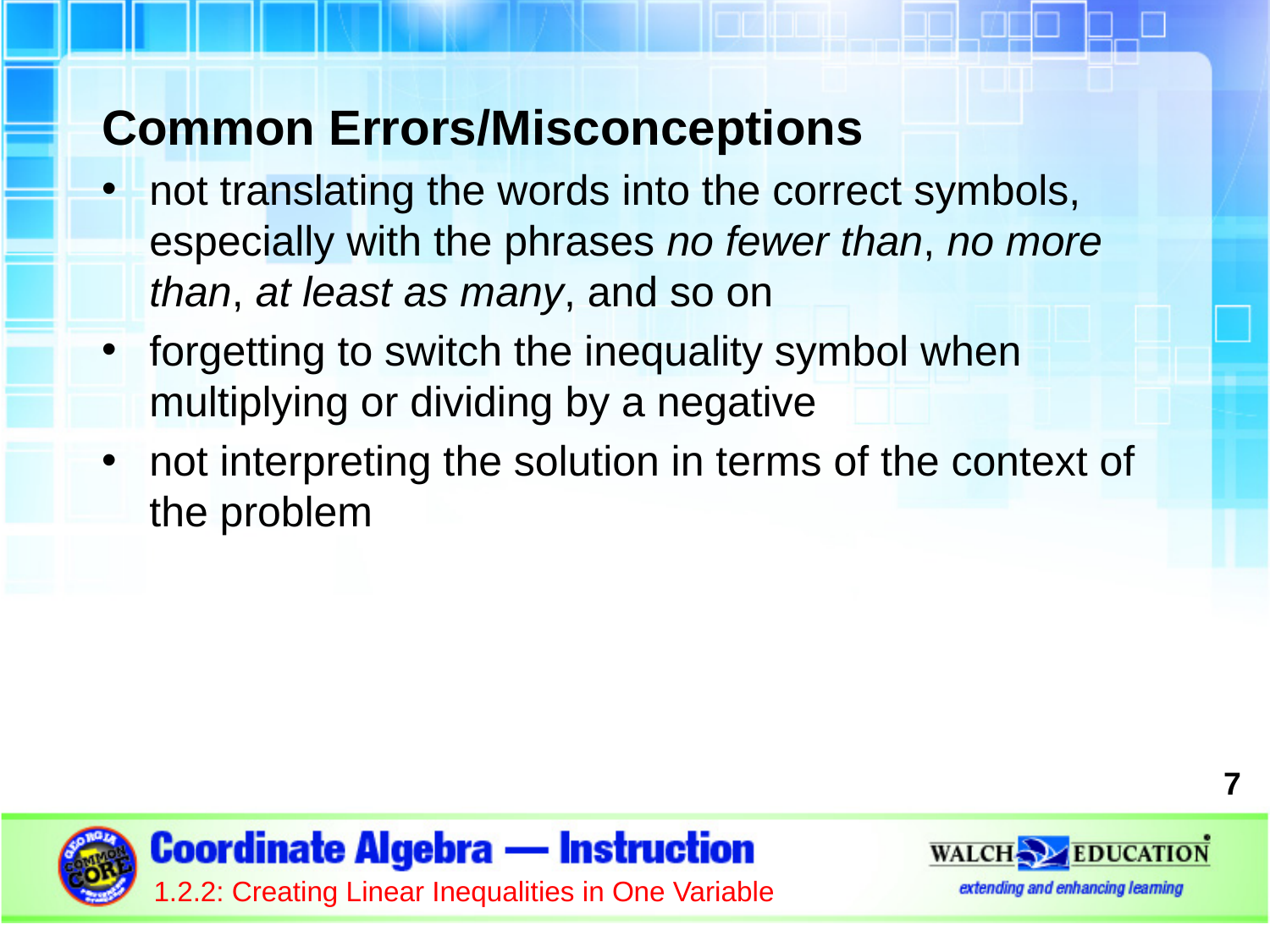

Common Errors/Misconceptions
not translating the words into the correct symbols, especially with the phrases no fewer than, no more than, at least as many, and so on
forgetting to switch the inequality symbol when multiplying or dividing by a negative
not interpreting the solution in terms of the context of the problem

7
1.2.2: Creating Linear Inequalities in One Variable